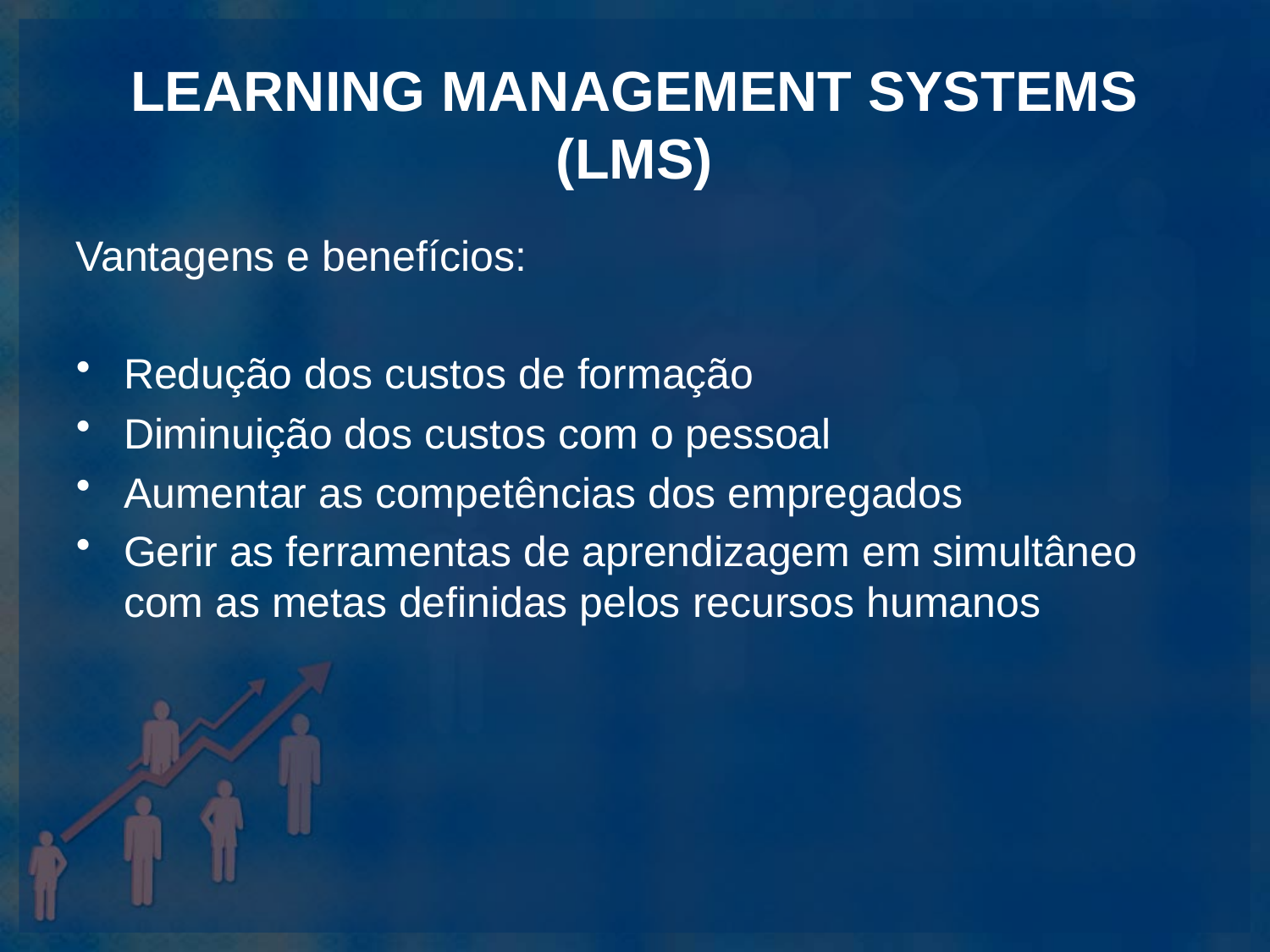

# LEARNING MANAGEMENT SYSTEMS (LMS)
Vantagens e benefícios:

Redução dos custos de formação
Diminuição dos custos com o pessoal
Aumentar as competências dos empregados
Gerir as ferramentas de aprendizagem em simultâneo com as metas definidas pelos recursos humanos